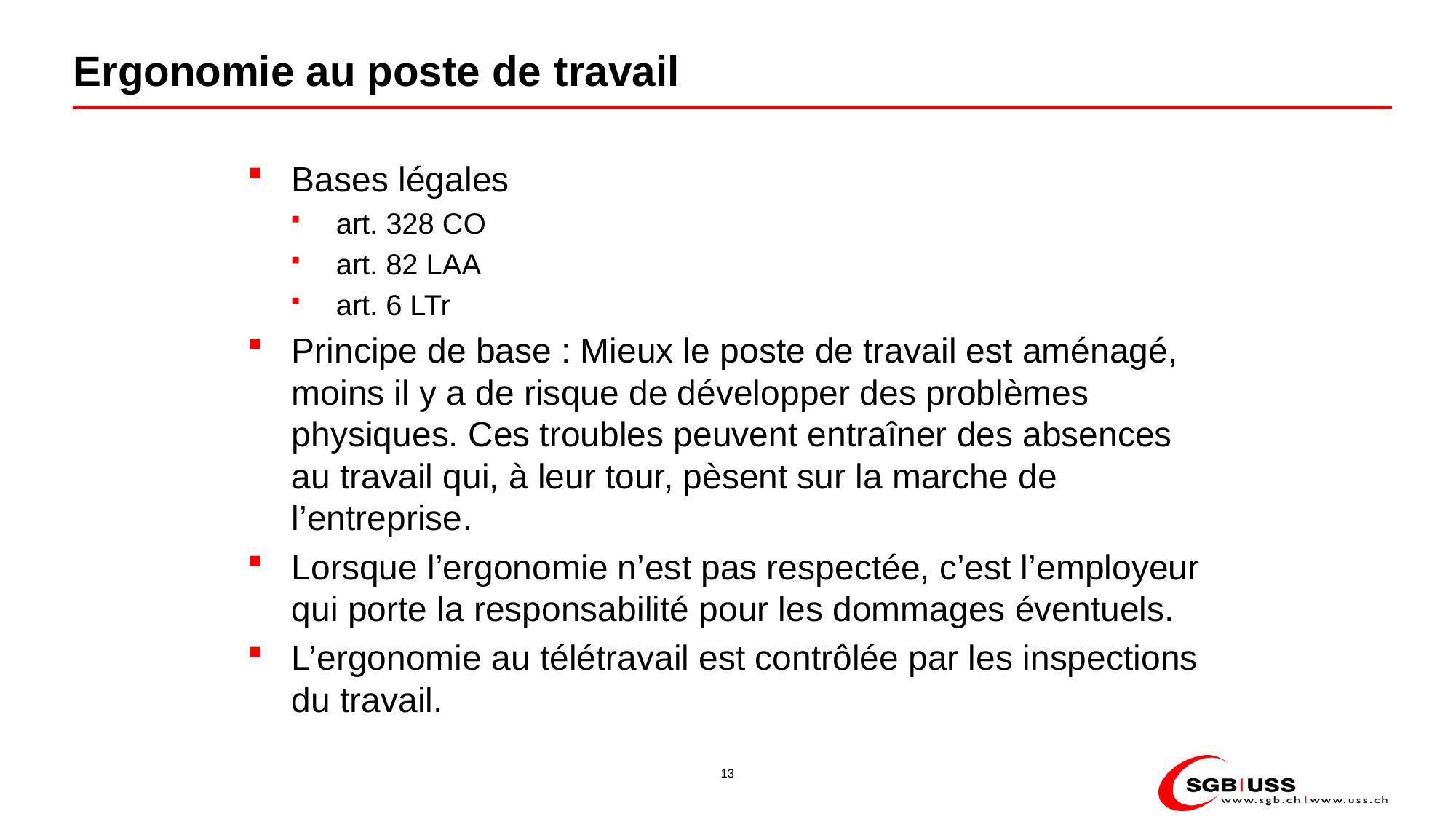

# Ergonomie au poste de travail

Bases légales
art. 328 CO
art. 82 LAA
art. 6 LTr
Principe de base : Mieux le poste de travail est aménagé, moins il y a de risque de développer des problèmes physiques. Ces troubles peuvent entraîner des absences au travail qui, à leur tour, pèsent sur la marche de l’entreprise.
Lorsque l’ergonomie n’est pas respectée, c’est l’employeur qui porte la responsabilité pour les dommages éventuels.
L’ergonomie au télétravail est contrôlée par les inspections du travail.

13